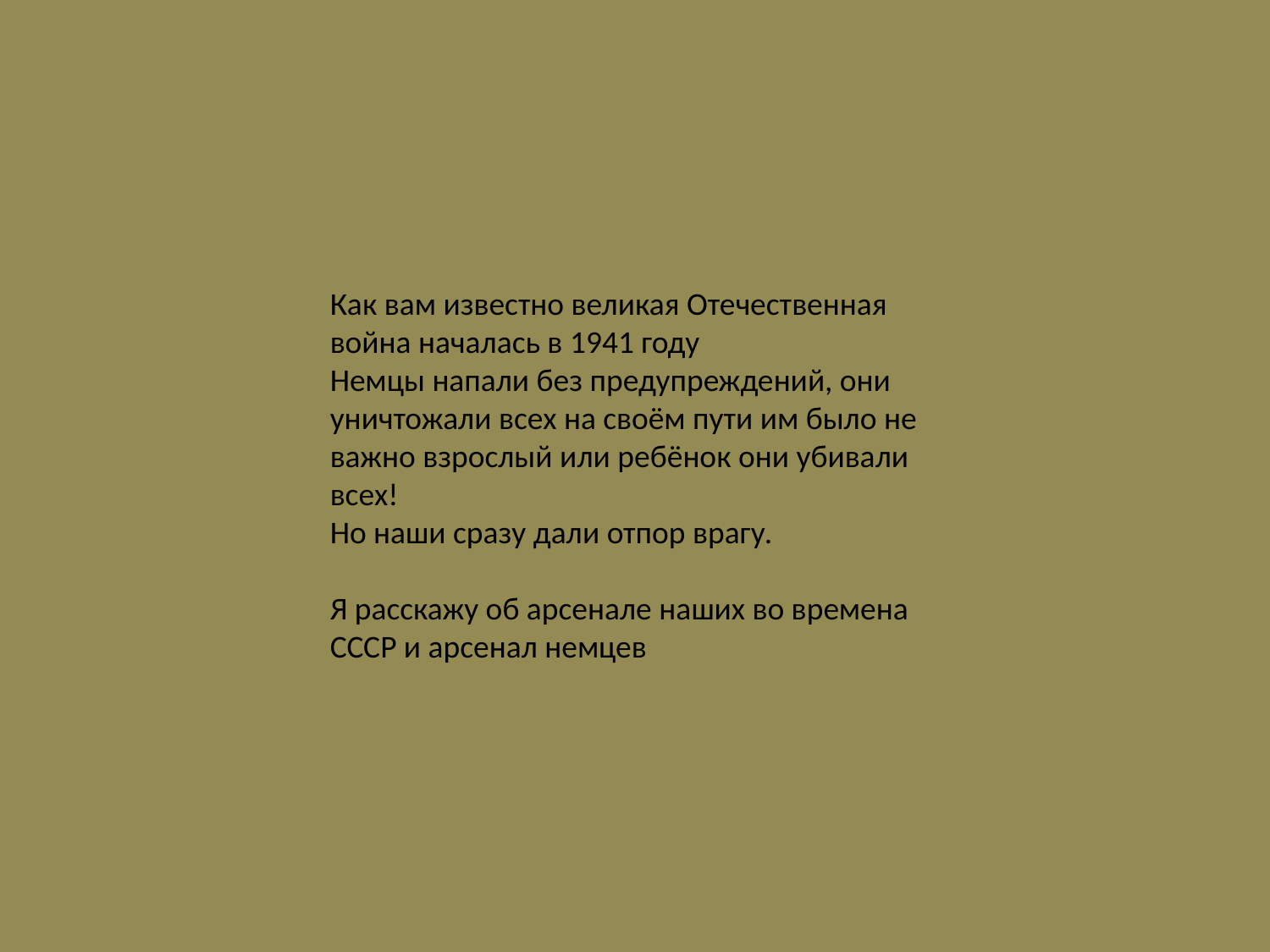

Как вам известно великая Отечественная война началась в 1941 году
Немцы напали без предупреждений, они уничтожали всех на своём пути им было не важно взрослый или ребёнок они убивали всех!
Но наши сразу дали отпор врагу.

Я расскажу об арсенале наших во времена СССР и арсенал немцев